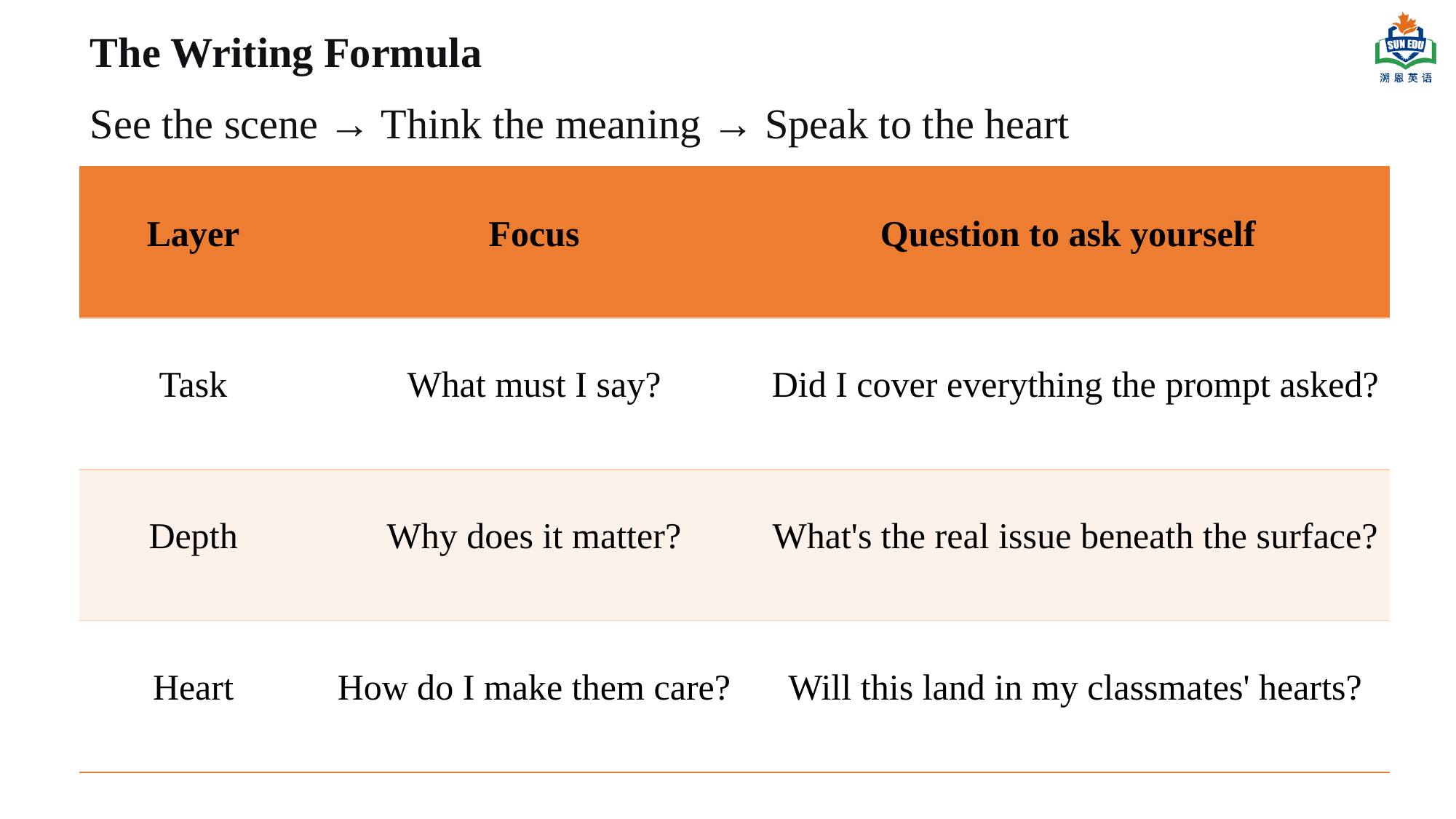

The Writing Formula
See the scene → Think the meaning → Speak to the heart
| Layer | Focus | Question to ask yourself |
| --- | --- | --- |
| Task | What must I say? | Did I cover everything the prompt asked? |
| Depth | Why does it matter? | What's the real issue beneath the surface? |
| Heart | How do I make them care? | Will this land in my classmates' hearts? |